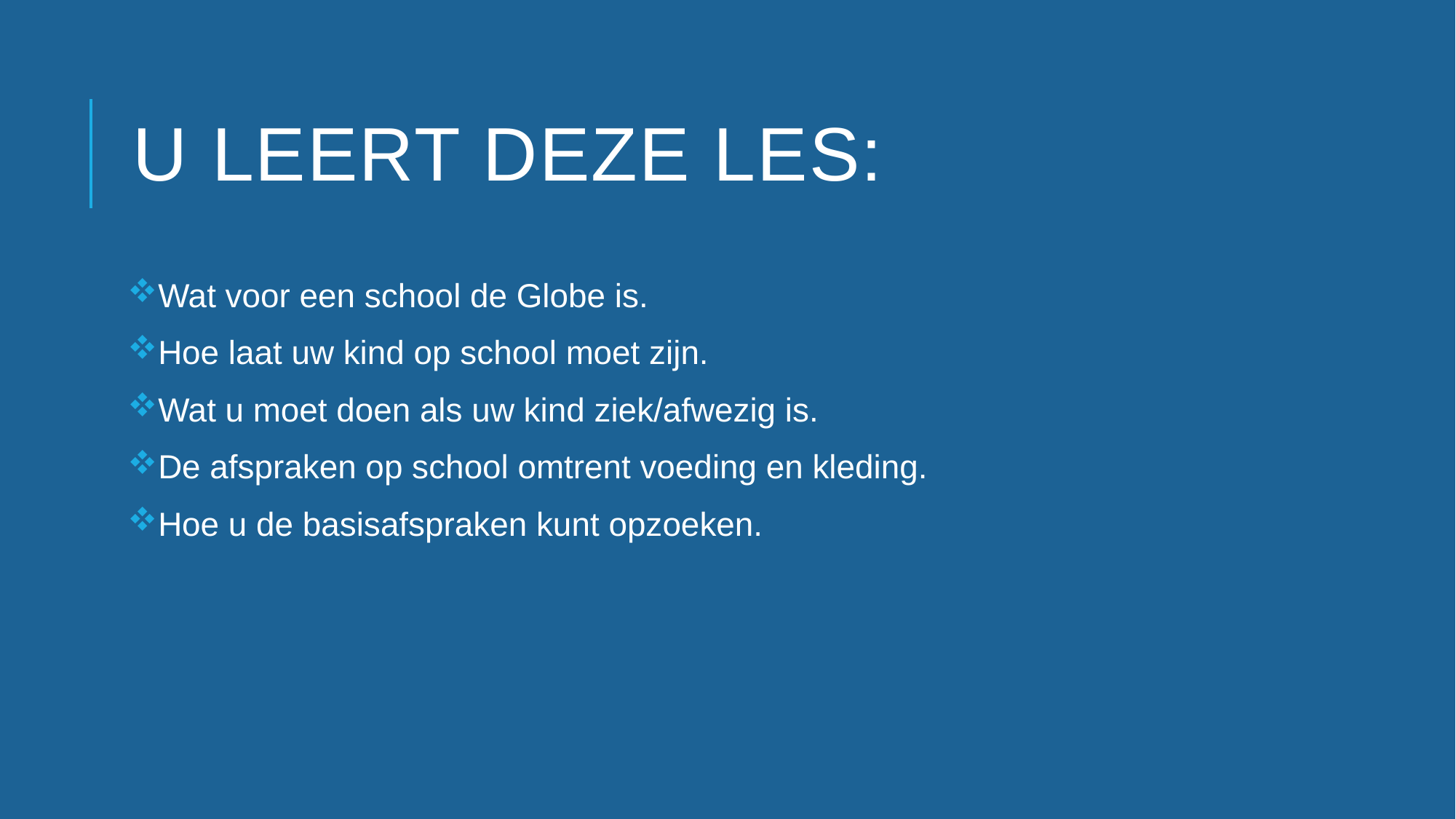

# U leert deze les:
Wat voor een school de Globe is.
Hoe laat uw kind op school moet zijn.
Wat u moet doen als uw kind ziek/afwezig is.
De afspraken op school omtrent voeding en kleding.
Hoe u de basisafspraken kunt opzoeken.